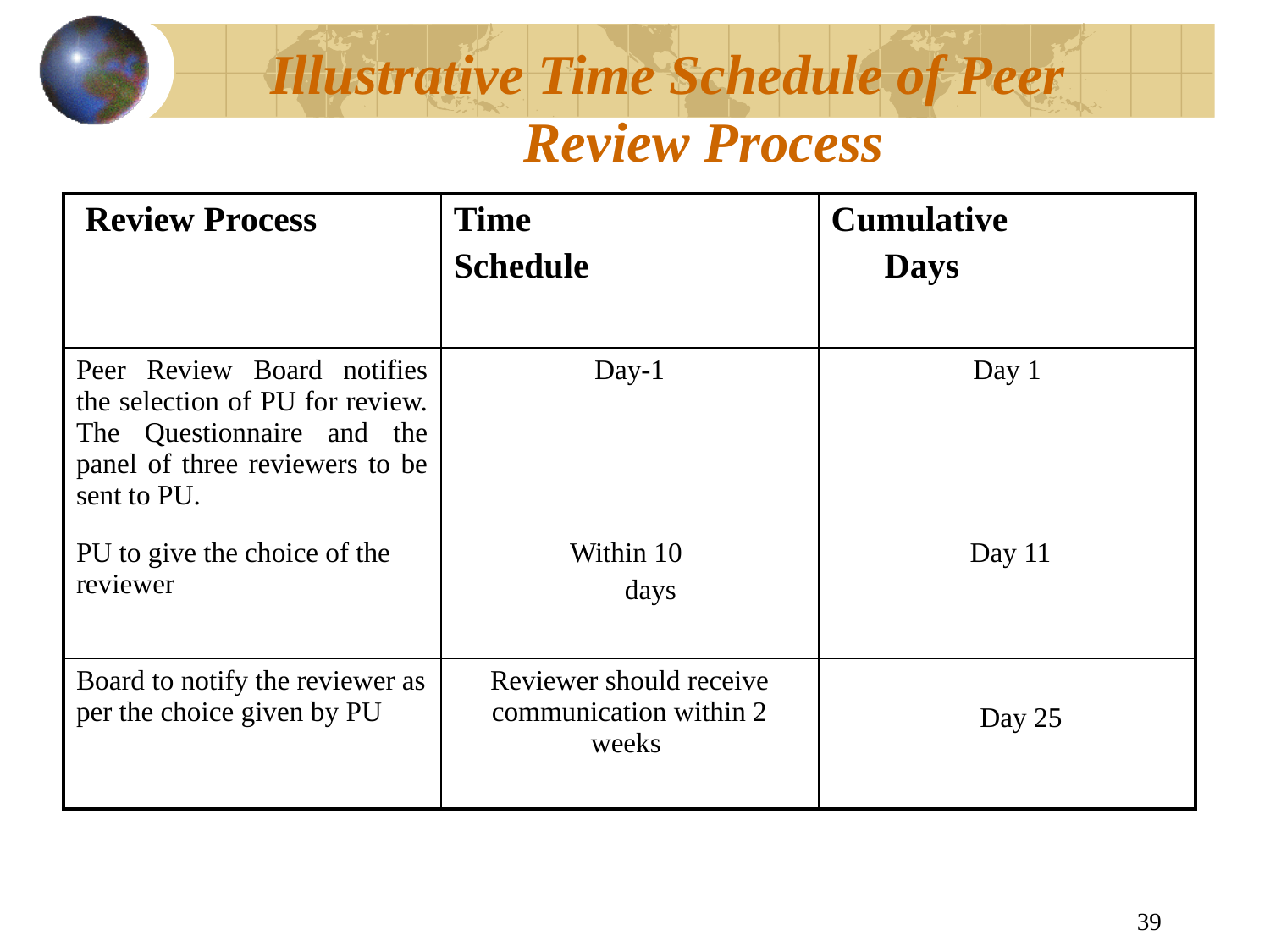

Illustrative Time Schedule of Peer
Review Process
| Review Process | Time Schedule | Cumulative Days |
| --- | --- | --- |
| Peer Review Board notifies the selection of PU for review. The Questionnaire and the panel of three reviewers to be sent to PU. | Day-1 | Day 1 |
| PU to give the choice of the reviewer | Within 10 days | Day 11 |
| Board to notify the reviewer as per the choice given by PU | Reviewer should receive communication within 2 weeks | Day 25 |
39